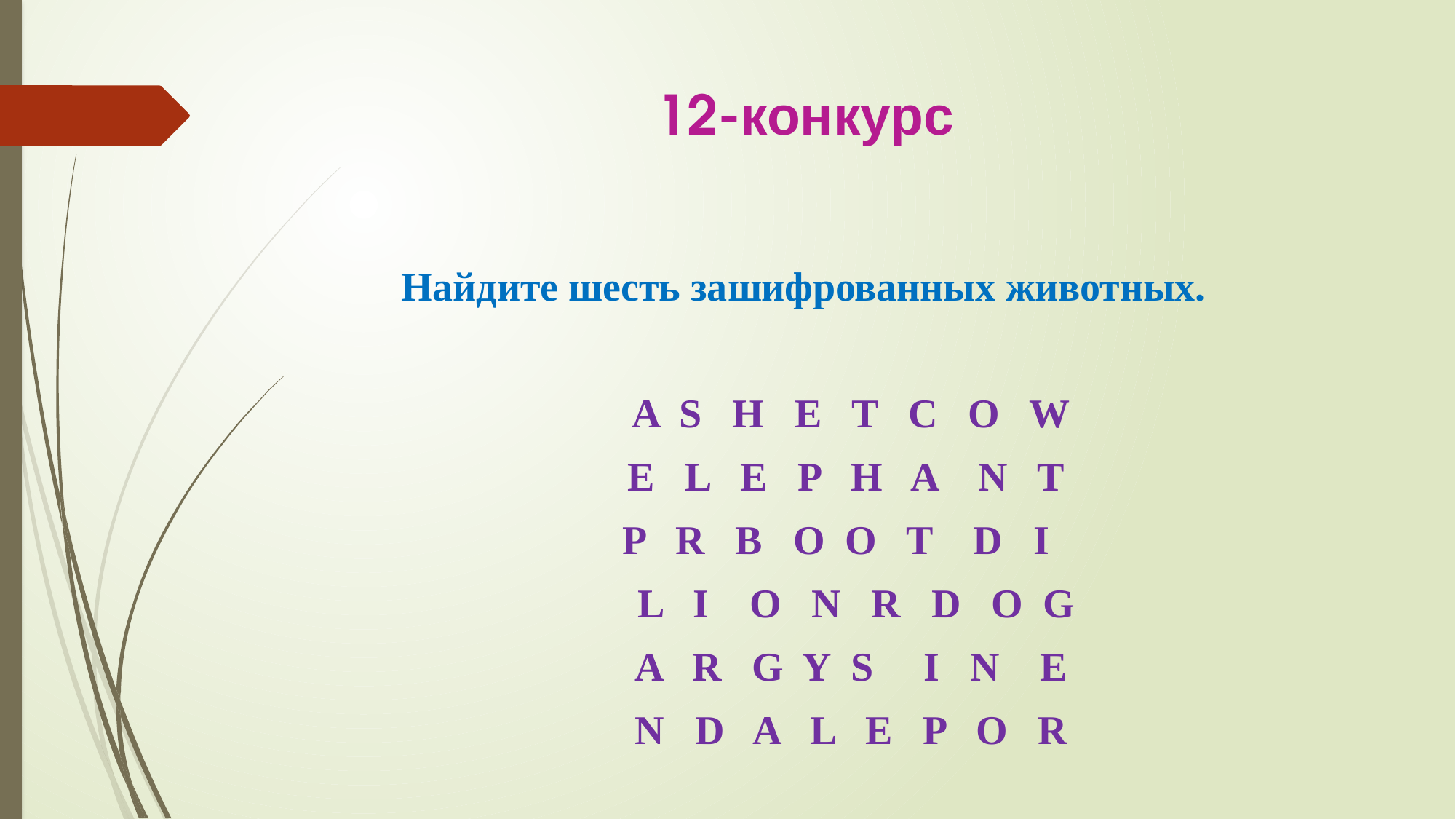

# 12-конкурс
        Найдите шесть зашифрованных животных.

  A  S   H   E   T   C   O   W
 E   L   E   P   H   A    N   T
 P   R   B   O  O   T    D   I
   L   I    O   N   R   D   O  G
  A   R   G  Y  S     I   N    E
  N   D   A   L   E   P   O   R